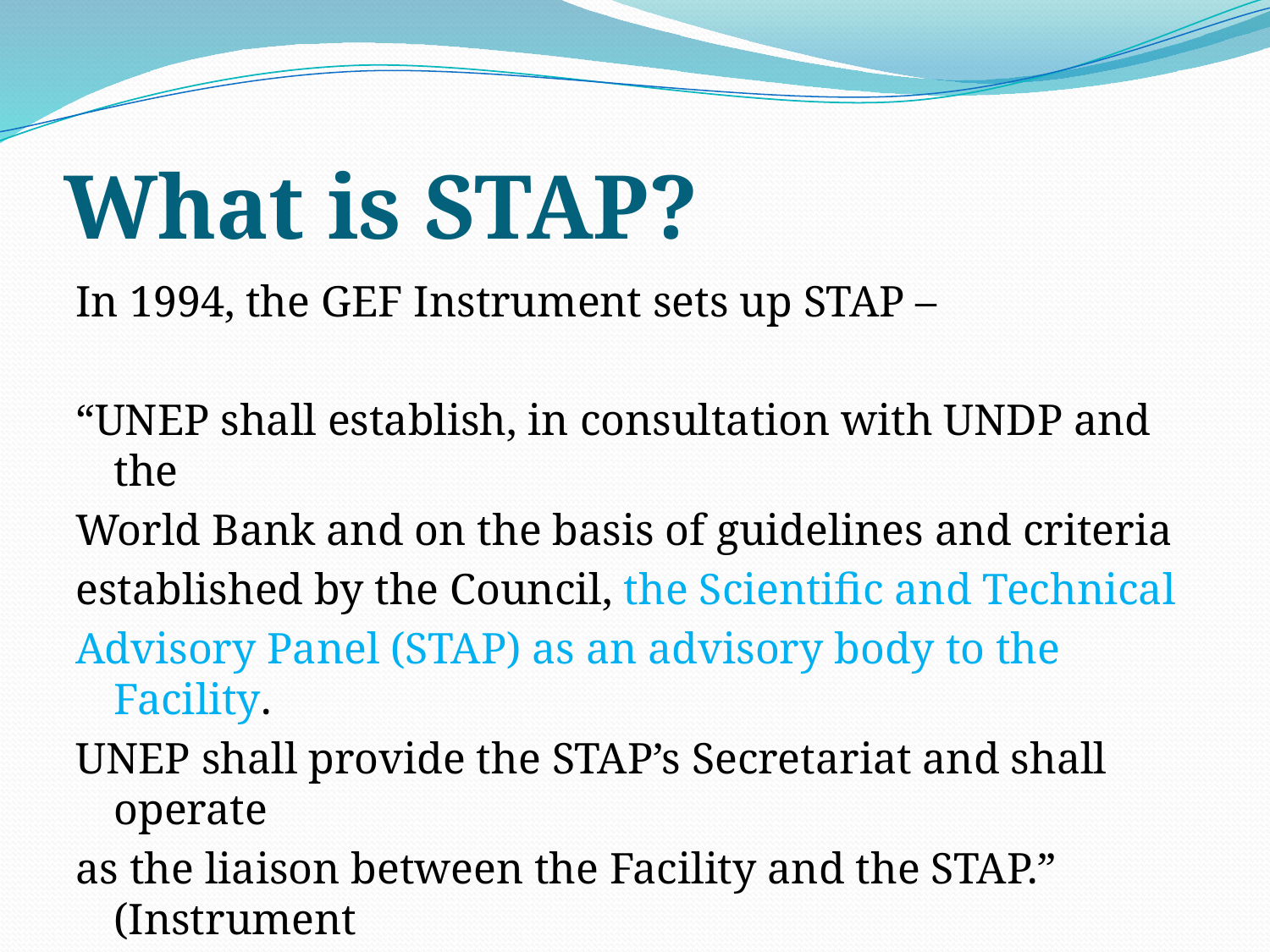

# What is STAP?
In 1994, the GEF Instrument sets up STAP –

“UNEP shall establish, in consultation with UNDP and the
World Bank and on the basis of guidelines and criteria
established by the Council, the Scientific and Technical
Advisory Panel (STAP) as an advisory body to the Facility.
UNEP shall provide the STAP’s Secretariat and shall operate
as the liaison between the Facility and the STAP.” (Instrument
for the Establishment of the Restructured Global
Environment Facility, 1994 and 2008)